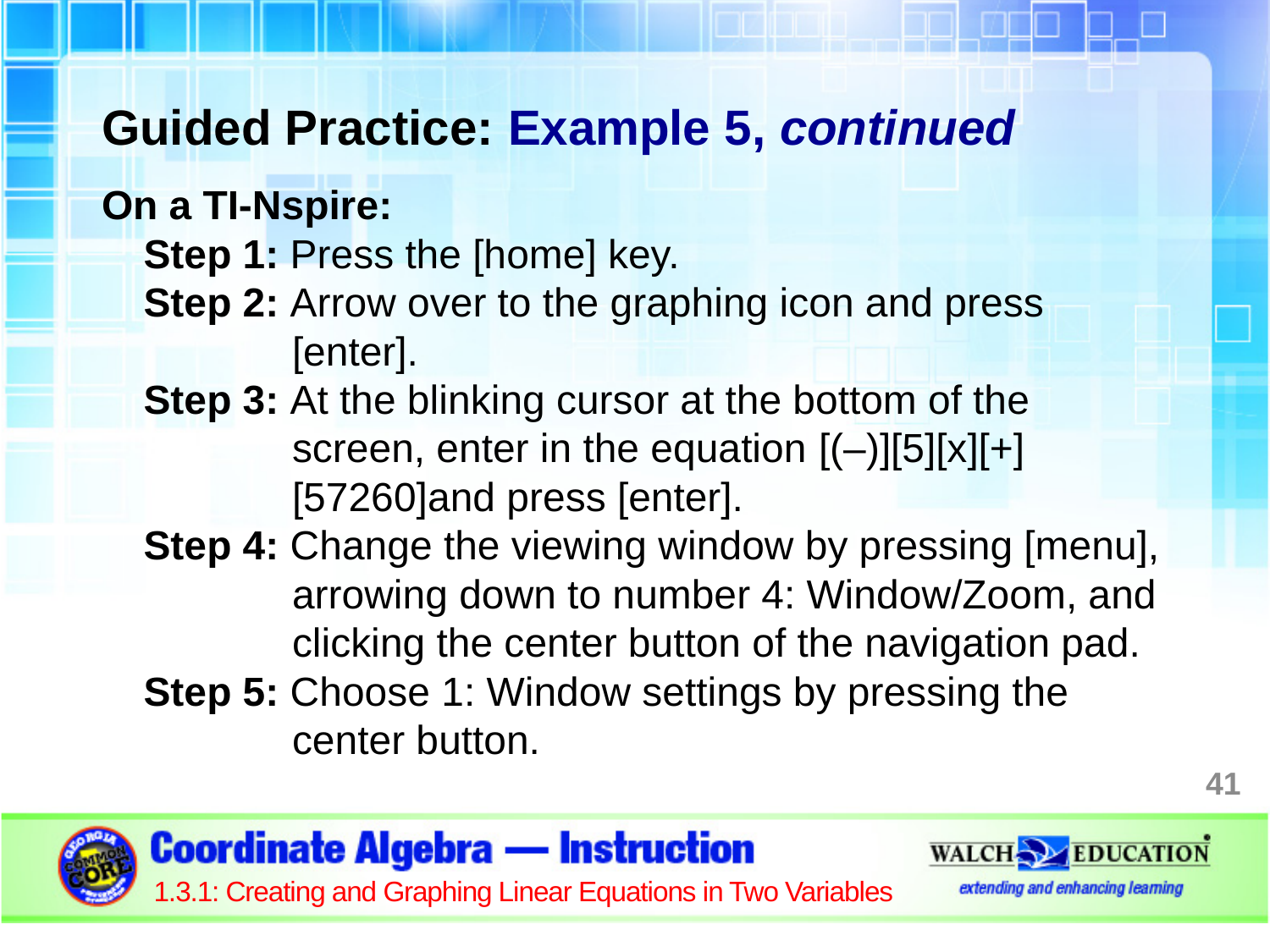

Guided Practice: Example 5, continued

On a TI-Nspire:
Step 1: Press the [home] key.
Step 2: Arrow over to the graphing icon and press [enter].
Step 3: At the blinking cursor at the bottom of the screen, enter in the equation [(–)][5][x][+][57260]and press [enter].
Step 4: Change the viewing window by pressing [menu], arrowing down to number 4: Window/Zoom, and clicking the center button of the navigation pad.
Step 5: Choose 1: Window settings by pressing the center button.

41
1.3.1: Creating and Graphing Linear Equations in Two Variables